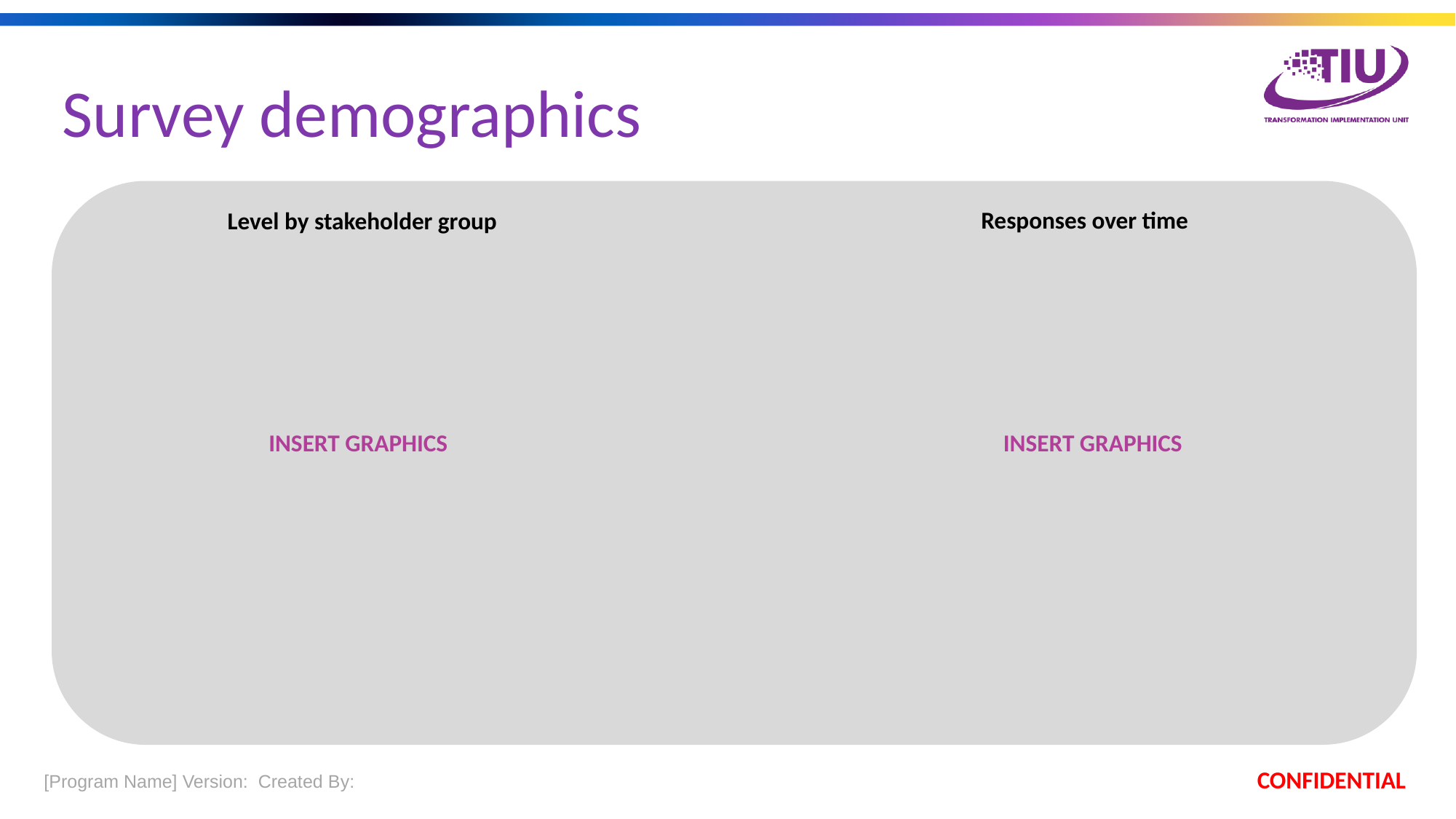

Survey demographics

Responses over time
Level by stakeholder group
INSERT GRAPHICS
INSERT GRAPHICS
 [Program Name] Version:  Created By:
CONFIDENTIAL